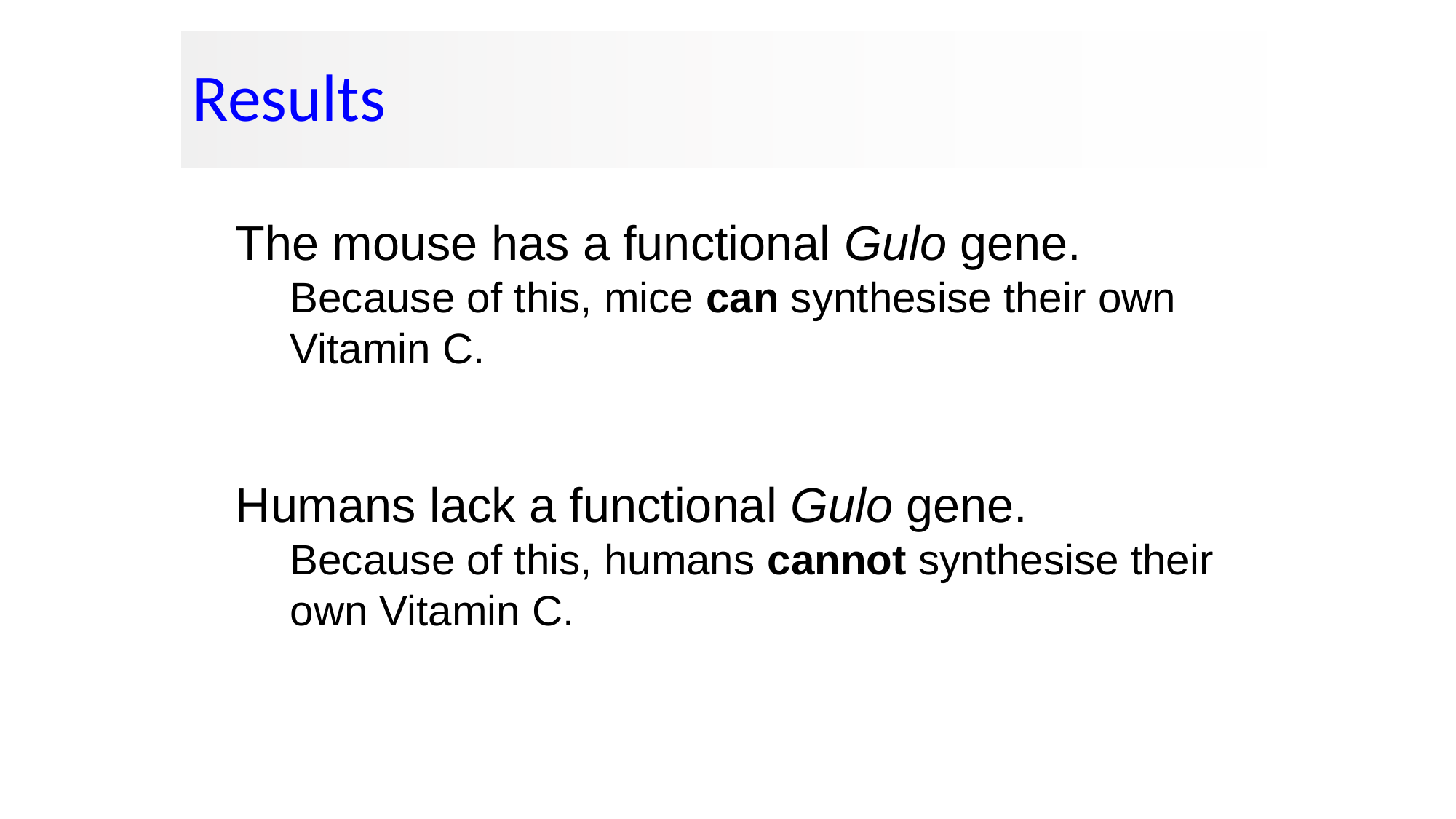

# Results
The mouse has a functional Gulo gene.
Because of this, mice can synthesise their own Vitamin C.

Humans lack a functional Gulo gene.
Because of this, humans cannot synthesise their own Vitamin C.